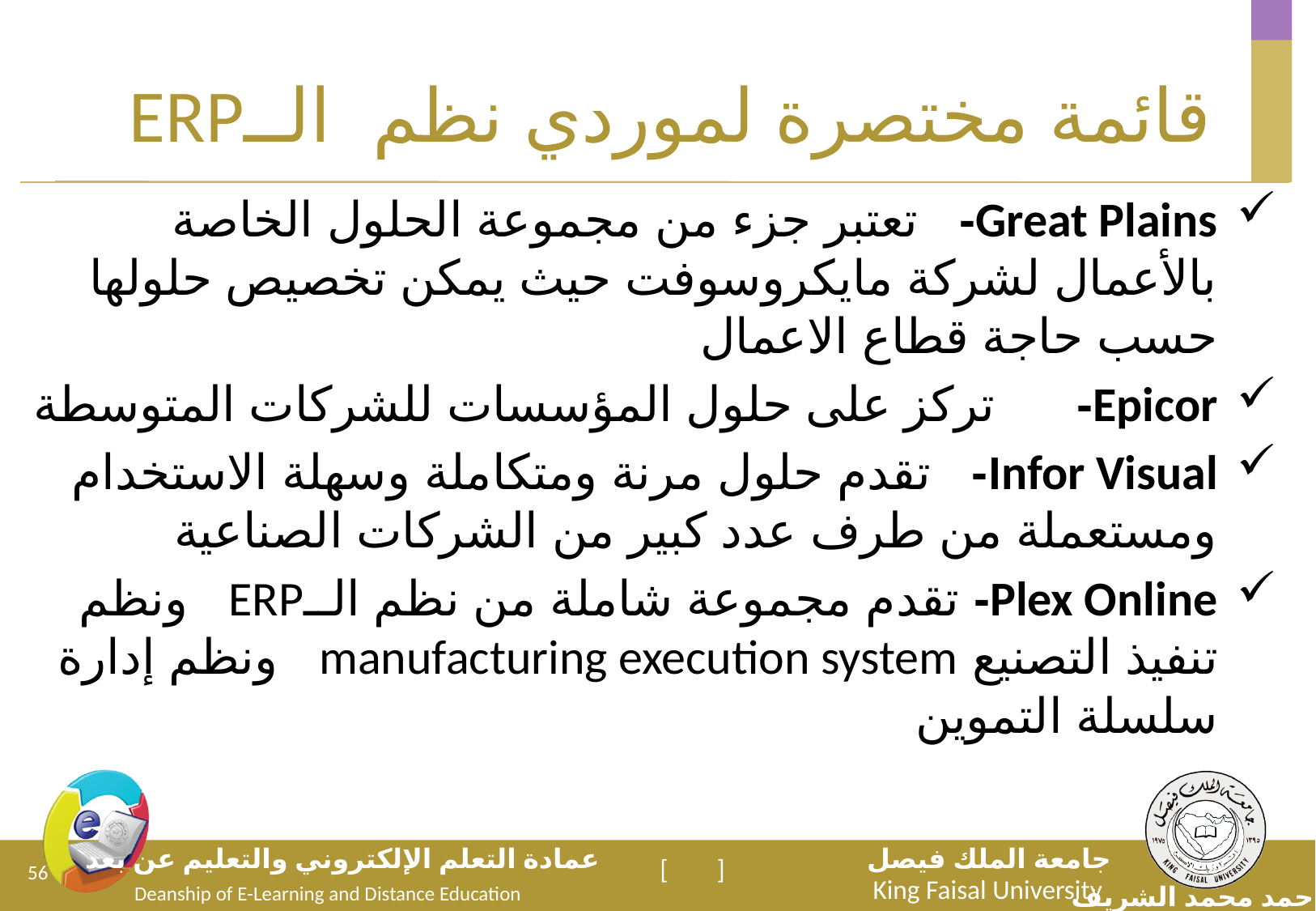

# قائمة مختصرة لموردي نظم  الــERP
Great Plains-   تعتبر جزء من مجموعة الحلول الخاصة بالأعمال لشركة مايكروسوفت حيث يمكن تخصيص حلولها حسب حاجة قطاع الاعمال
Epicor-      تركز على حلول المؤسسات للشركات المتوسطة
Infor Visual-   تقدم حلول مرنة ومتكاملة وسهلة الاستخدام  ومستعملة من طرف عدد كبير من الشركات الصناعية
Plex Online- تقدم مجموعة شاملة من نظم الــERP   ونظم تنفيذ التصنيع manufacturing execution system   ونظم إدارة سلسلة التموين
56